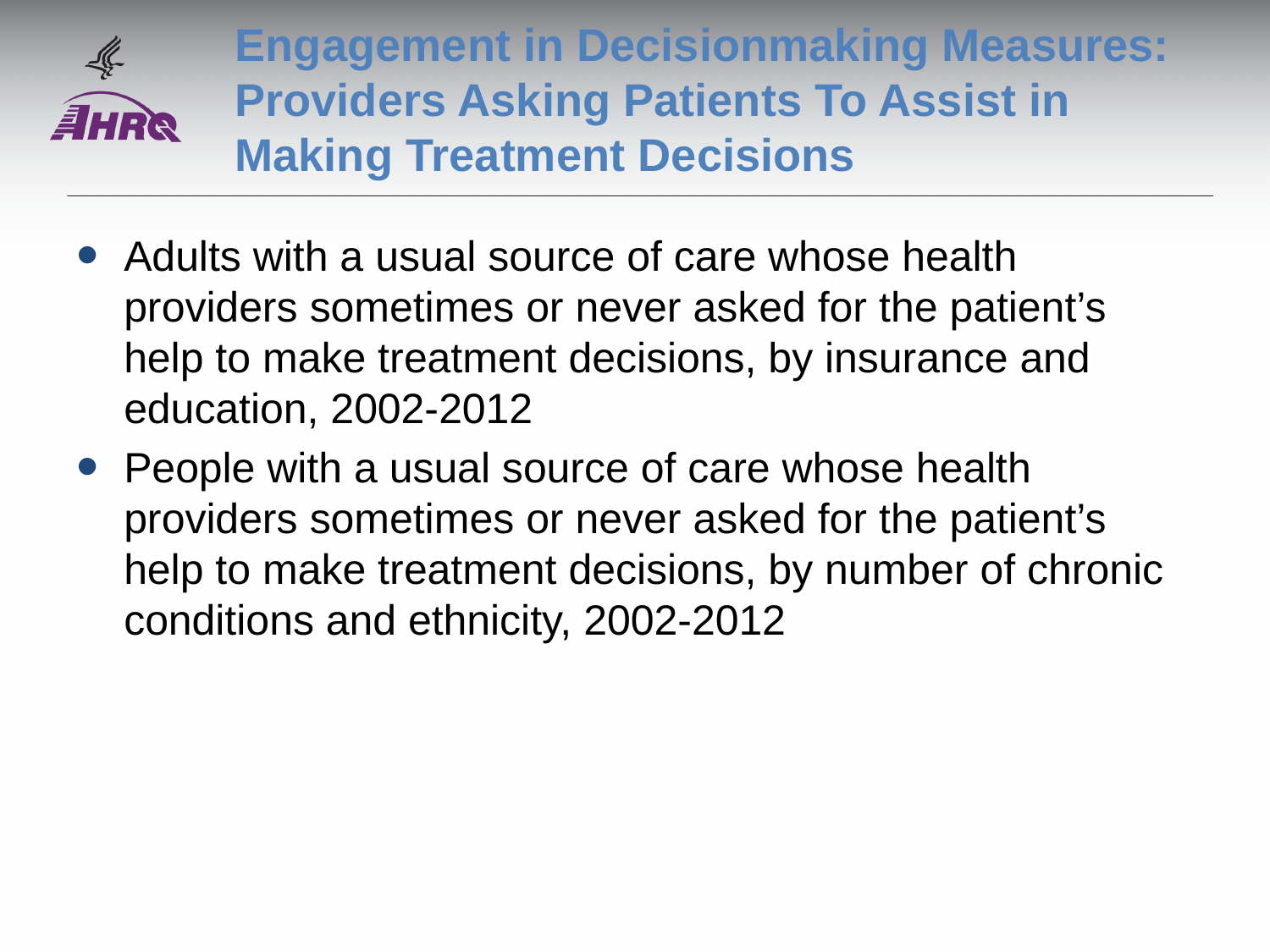

# Engagement in Decisionmaking Measures: Providers Asking Patients To Assist in Making Treatment Decisions
Adults with a usual source of care whose health providers sometimes or never asked for the patient’s help to make treatment decisions, by insurance and education, 2002-2012
People with a usual source of care whose health providers sometimes or never asked for the patient’s help to make treatment decisions, by number of chronic conditions and ethnicity, 2002-2012